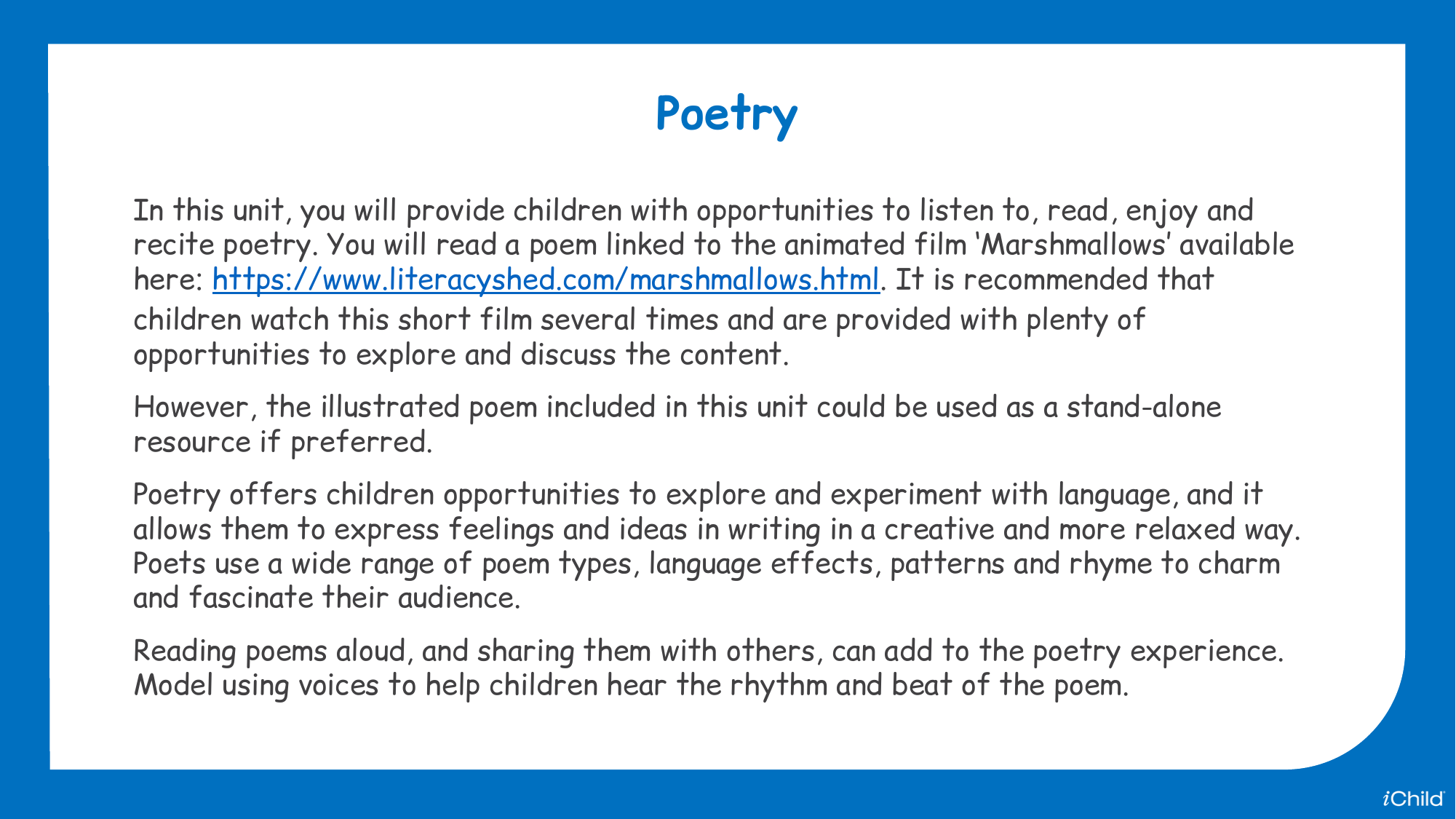

Poetry
In this unit, you will provide children with opportunities to listen to, read, enjoy and recite poetry. You will read a poem linked to the animated film ‘Marshmallows’ available here: https://www.literacyshed.com/marshmallows.html. It is recommended that children watch this short film several times and are provided with plenty of opportunities to explore and discuss the content.
However, the illustrated poem included in this unit could be used as a stand-alone resource if preferred.
Poetry offers children opportunities to explore and experiment with language, and it allows them to express feelings and ideas in writing in a creative and more relaxed way. Poets use a wide range of poem types, language effects, patterns and rhyme to charm and fascinate their audience.
Reading poems aloud, and sharing them with others, can add to the poetry experience. Model using voices to help children hear the rhythm and beat of the poem.